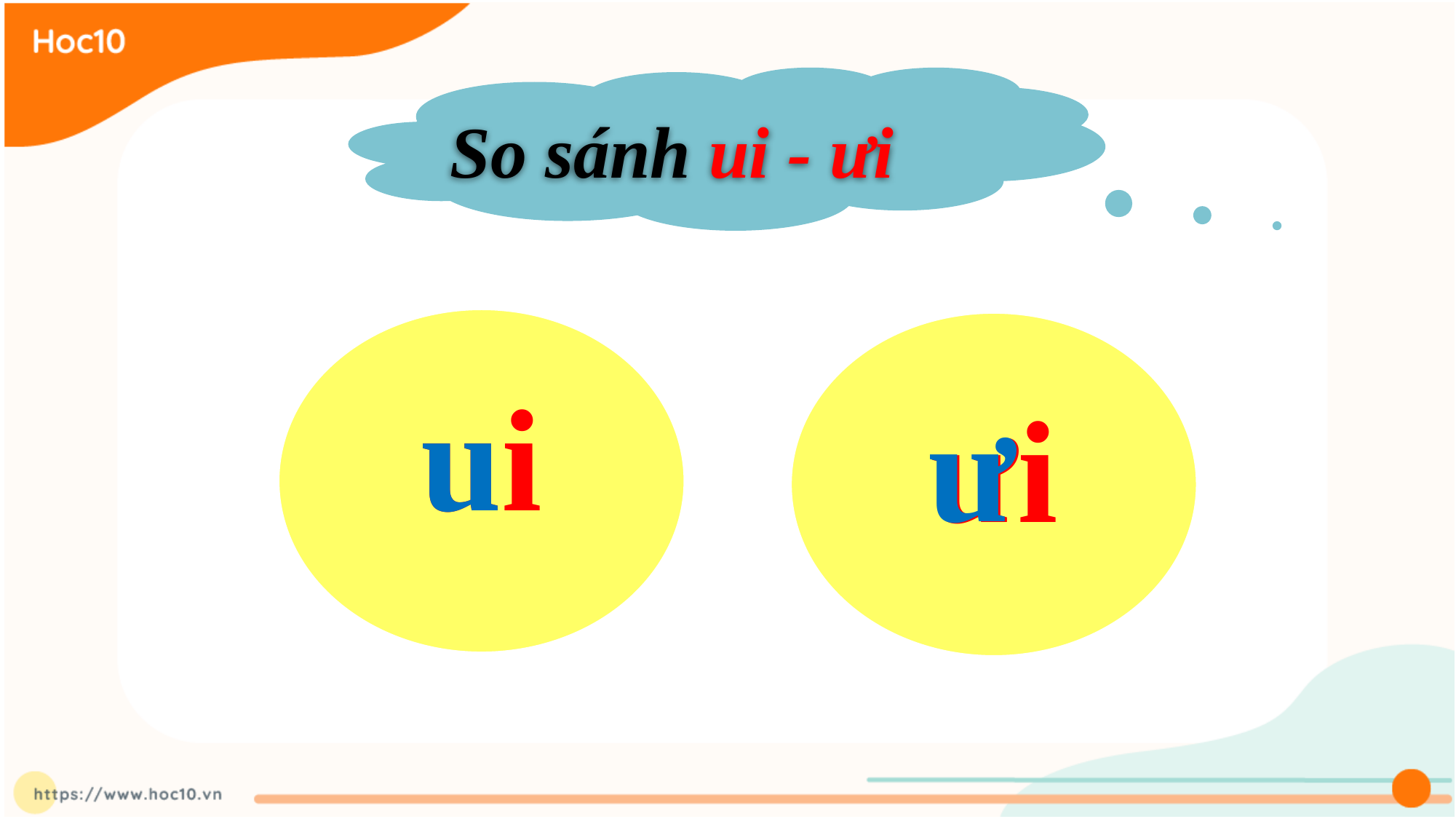

So sánh ui - ưi

u
ui
ư
ưi